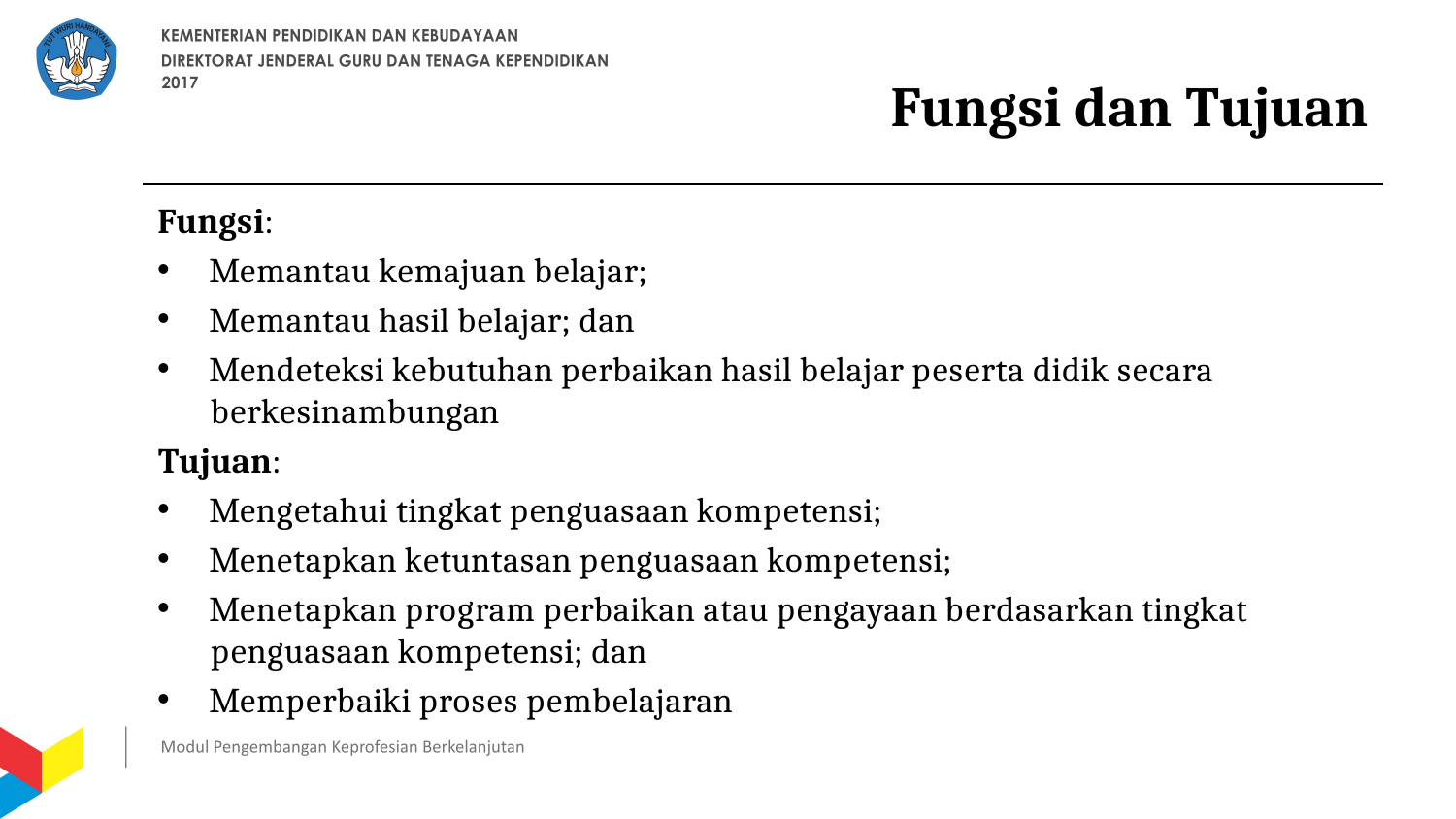

# Fungsi dan Tujuan
Fungsi:
Memantau kemajuan belajar;
Memantau hasil belajar; dan
Mendeteksi kebutuhan perbaikan hasil belajar peserta didik secara berkesinambungan
Tujuan:
Mengetahui tingkat penguasaan kompetensi;
Menetapkan ketuntasan penguasaan kompetensi;
Menetapkan program perbaikan atau pengayaan berdasarkan tingkat penguasaan kompetensi; dan
Memperbaiki proses pembelajaran